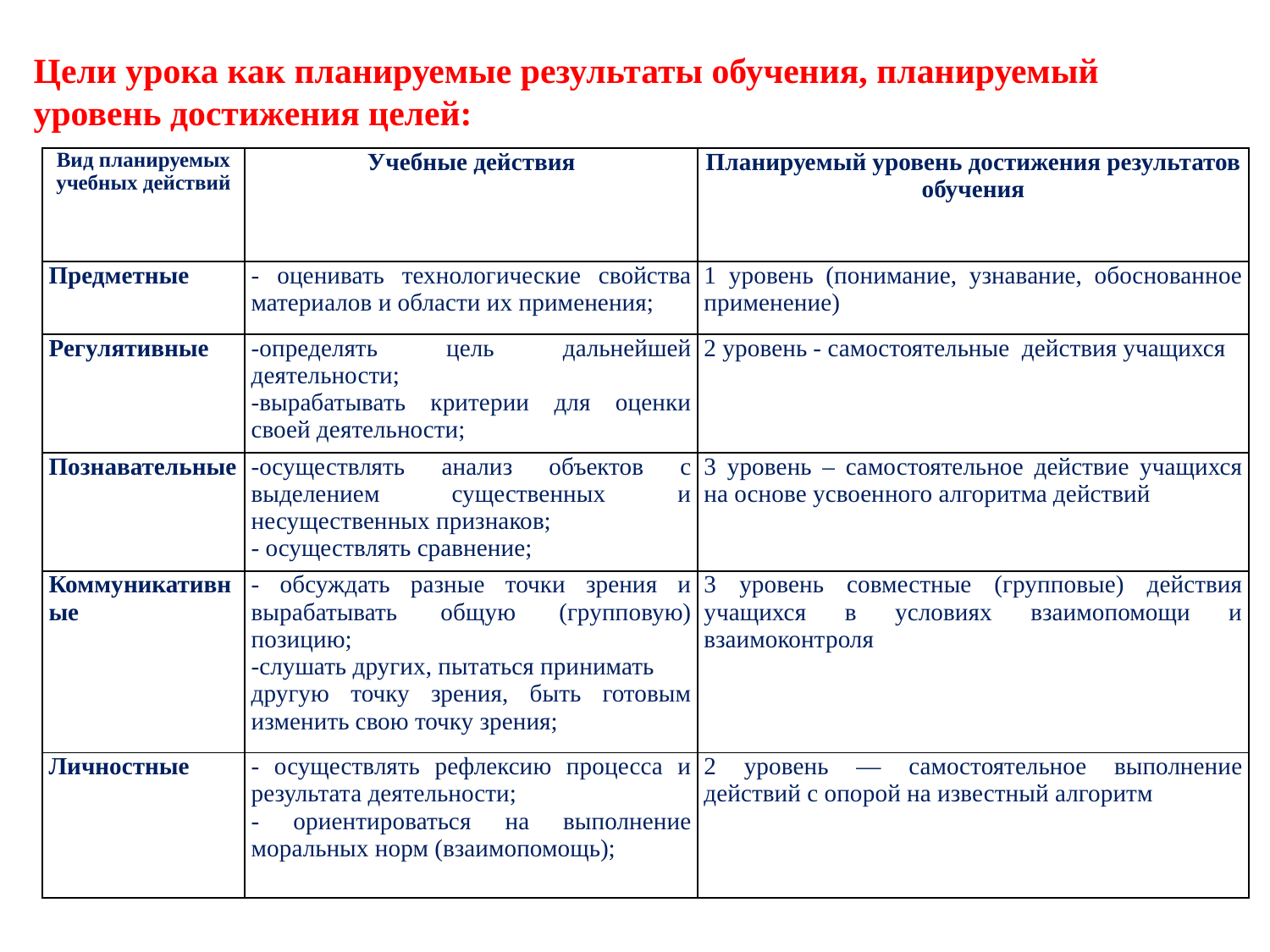

Цели урока как планируемые результаты обучения, планируемый уровень достижения целей:
| Вид планируемых учебных действий | Учебные действия | Планируемый уровень достижения результатов обучения |
| --- | --- | --- |
| Предметные | - оценивать технологические свойства материалов и области их применения; | 1 уровень (понимание, узнавание, обоснованное применение) |
| Регулятивные | -определять цель дальнейшей деятельности; -вырабатывать критерии для оценки своей деятельности; | 2 уровень - самостоятельные действия учащихся |
| Познавательные | -осуществлять анализ объектов с выделением существенных и несущественных признаков; - осуществлять сравнение; | 3 уровень – самостоятельное действие учащихся на основе усвоенного алгоритма действий |
| Коммуникативные | - обсуждать разные точки зрения и вырабатывать общую (групповую) позицию; -слушать других, пытаться принимать другую точку зрения, быть готовым изменить свою точку зрения; | 3 уровень совместные (групповые) действия учащихся в условиях взаимопомощи и взаимоконтроля |
| Личностные | - осуществлять рефлексию процесса и результата деятельности; - ориентироваться на выполнение моральных норм (взаимопомощь); | 2 уровень — самостоятельное выполнение действий с опорой на известный алгоритм |